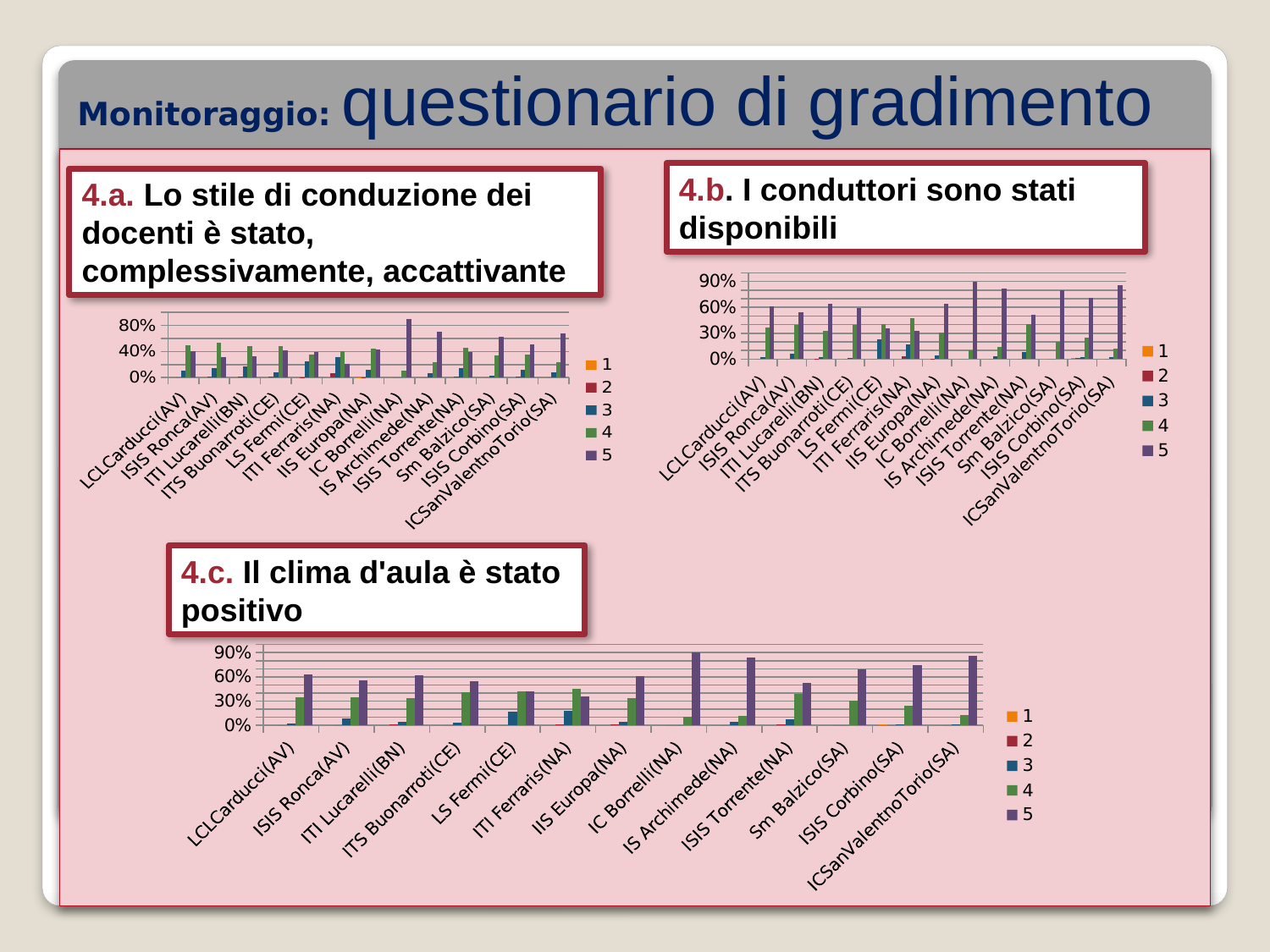

Monitoraggio: questionario di gradimento

4.b. I conduttori sono stati disponibili
4.a. Lo stile di conduzione dei docenti è stato, complessivamente, accattivante

### Chart

| Category | 1 | 2 | 3 | 4 | 5 |
|---|---|---|---|---|---|
| LCLCarducci(AV) | 0.0 | 0.0 | 0.02000000000000001 | 0.3700000000000003 | 0.6100000000000005 |
| ISIS Ronca(AV) | 0.0 | 0.0 | 0.06000000000000003 | 0.4 | 0.54 |
| ITI Lucarelli(BN) | 0.0 | 0.006578947368421053 | 0.026315789473684216 | 0.3289473684210528 | 0.6381578947368421 |
| ITS Buonarroti(CE) | 0.0 | 0.0 | 0.014999999999999998 | 0.3912500000000003 | 0.59375 |
| LS Fermi(CE) | 0.0 | 0.0 | 0.23333333333333348 | 0.41000000000000025 | 0.356666666666667 |
| ITI Ferraris(NA) | 0.0 | 0.030000000000000002 | 0.17 | 0.4700000000000001 | 0.3300000000000004 |
| IIS Europa(NA) | 0.0 | 0.007575757575757582 | 0.04545454545454546 | 0.3030303030303033 | 0.6439393939393947 |
| IC Borrelli(NA) | 0.0 | 0.0 | 0.0 | 0.10101010101010102 | 0.8989898989898996 |
| IS Archimede(NA) | 0.0 | 0.0 | 0.037878787878787915 | 0.14393939393939426 | 0.8181818181818189 |
| ISIS Torrente(NA) | 0.0 | 0.0 | 0.08000000000000004 | 0.41000000000000025 | 0.51 |
| Sm Balzico(SA) | 0.0 | 0.0 | 0.0 | 0.2 | 0.8 |
| ISIS Corbino(SA) | 0.010000000000000005 | 0.010000000000000005 | 0.02000000000000001 | 0.25 | 0.7100000000000005 |
| ICSanValentnoTorio(SA) | 0.0 | 0.0 | 0.02000000000000001 | 0.12000000000000002 | 0.8600000000000005 |

### Chart

| Category | 1 | 2 | 3 | 4 | 5 |
|---|---|---|---|---|---|
| LCLCarducci(AV) | 0.0 | 0.0 | 0.1 | 0.49000000000000027 | 0.41000000000000025 |
| ISIS Ronca(AV) | 0.0 | 0.010000000000000005 | 0.15000000000000013 | 0.53 | 0.3100000000000003 |
| ITI Lucarelli(BN) | 0.0 | 0.013157894736842111 | 0.17763157894736842 | 0.48026315789473684 | 0.3289473684210528 |
| ITS Buonarroti(CE) | 0.0 | 0.014999999999999998 | 0.085 | 0.47625 | 0.42125 |
| LS Fermi(CE) | 0.0 | 0.00336700336700337 | 0.25252525252525254 | 0.35690235690235717 | 0.3872053872053875 |
| ITI Ferraris(NA) | 0.010000000000000005 | 0.07000000000000002 | 0.3100000000000003 | 0.41000000000000025 | 0.21000000000000013 |
| IIS Europa(NA) | 0.007575757575757582 | 0.007575757575757582 | 0.11363636363636358 | 0.43939393939393967 | 0.43181818181818227 |
| IC Borrelli(NA) | 0.0 | 0.0 | 0.0 | 0.10101010101010102 | 0.8989898989898996 |
| IS Archimede(NA) | 0.0 | 0.0 | 0.06060606060606062 | 0.23484848484848514 | 0.7045454545454553 |
| ISIS Torrente(NA) | 0.0 | 0.010000000000000005 | 0.15000000000000013 | 0.45 | 0.39000000000000035 |
| Sm Balzico(SA) | 0.0 | 0.0 | 0.030000000000000002 | 0.34 | 0.6300000000000006 |
| ISIS Corbino(SA) | 0.010000000000000005 | 0.010000000000000005 | 0.12000000000000002 | 0.35000000000000026 | 0.51 |
| ICSanValentnoTorio(SA) | 0.0 | 0.0 | 0.08000000000000004 | 0.24000000000000013 | 0.68 |
4.c. Il clima d'aula è stato positivo

### Chart

| Category | 1 | 2 | 3 | 4 | 5 |
|---|---|---|---|---|---|
| LCLCarducci(AV) | 0.0 | 0.0 | 0.02000000000000001 | 0.35000000000000026 | 0.6300000000000006 |
| ISIS Ronca(AV) | 0.0 | 0.0 | 0.09000000000000002 | 0.35000000000000026 | 0.56 |
| ITI Lucarelli(BN) | 0.0 | 0.006578947368421053 | 0.03947368421052635 | 0.3355263157894745 | 0.6184210526315805 |
| ITS Buonarroti(CE) | 0.0 | 0.0 | 0.030000000000000002 | 0.4150000000000003 | 0.55 |
| LS Fermi(CE) | 0.0 | 0.0 | 0.16666666666666666 | 0.416666666666667 | 0.416666666666667 |
| ITI Ferraris(NA) | 0.0 | 0.010000000000000005 | 0.18000000000000013 | 0.45 | 0.36000000000000026 |
| IIS Europa(NA) | 0.0 | 0.007575757575757582 | 0.04545454545454546 | 0.3333333333333333 | 0.6136363636363635 |
| IC Borrelli(NA) | 0.0 | 0.0 | 0.0 | 0.10101010101010102 | 0.8989898989898996 |
| IS Archimede(NA) | 0.0 | 0.0 | 0.04545454545454546 | 0.11363636363636358 | 0.8409090909090917 |
| ISIS Torrente(NA) | 0.0 | 0.010000000000000005 | 0.07000000000000002 | 0.39000000000000035 | 0.53 |
| Sm Balzico(SA) | 0.0 | 0.0 | 0.0 | 0.3100000000000003 | 0.6900000000000005 |
| ISIS Corbino(SA) | 0.010000000000000005 | 0.0 | 0.010000000000000005 | 0.24000000000000013 | 0.7400000000000005 |
| ICSanValentnoTorio(SA) | 0.0 | 0.0 | 0.010000000000000005 | 0.13 | 0.8600000000000005 |